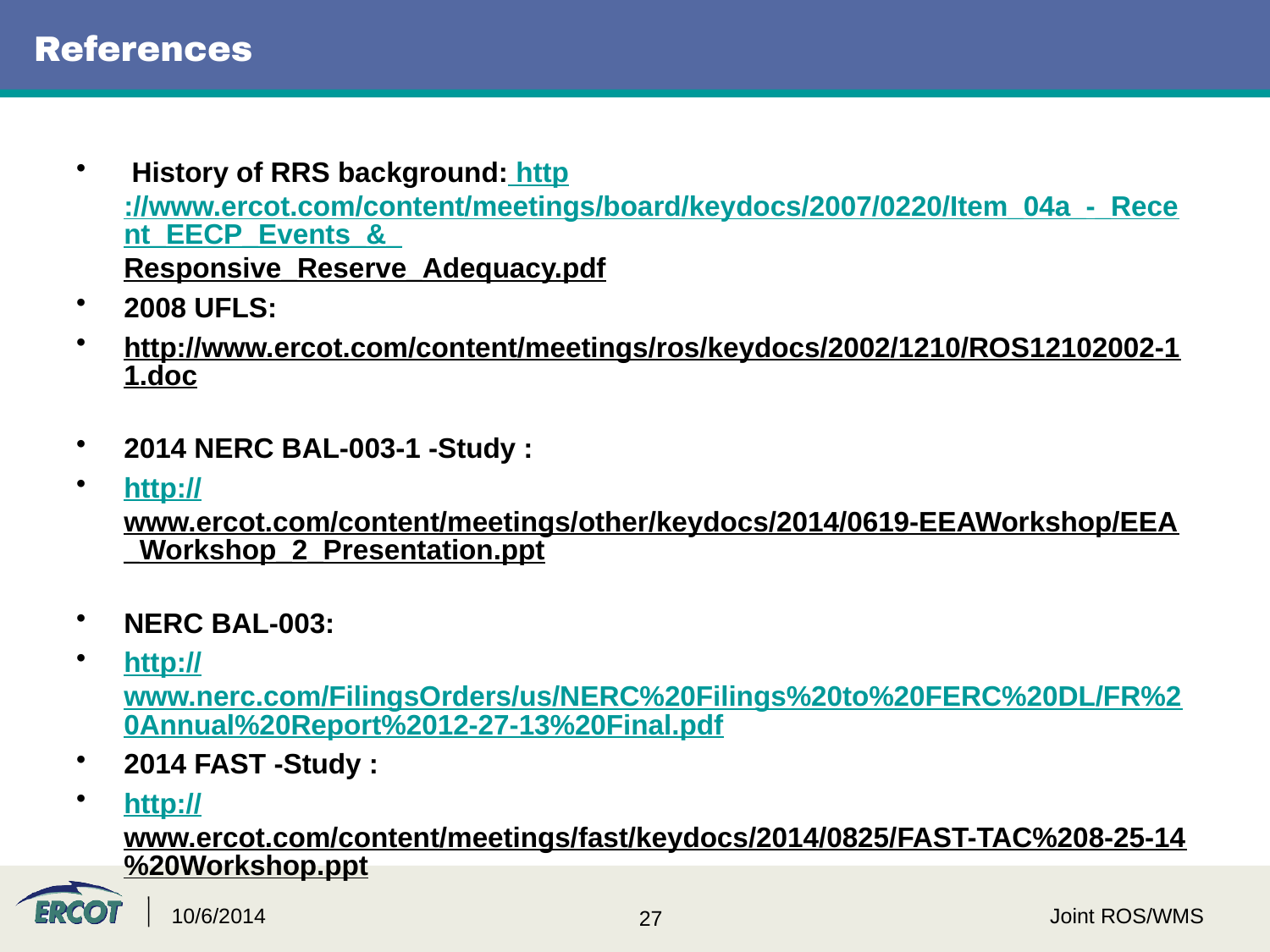

# References
 History of RRS background: http://www.ercot.com/content/meetings/board/keydocs/2007/0220/Item_04a_-_Recent_EECP_Events_&_Responsive_Reserve_Adequacy.pdf
2008 UFLS:
http://www.ercot.com/content/meetings/ros/keydocs/2002/1210/ROS12102002-11.doc
2014 NERC BAL-003-1 -Study :
http://www.ercot.com/content/meetings/other/keydocs/2014/0619-EEAWorkshop/EEA_Workshop_2_Presentation.ppt
NERC BAL-003:
http://www.nerc.com/FilingsOrders/us/NERC%20Filings%20to%20FERC%20DL/FR%20Annual%20Report%2012-27-13%20Final.pdf
2014 FAST -Study :
http://www.ercot.com/content/meetings/fast/keydocs/2014/0825/FAST-TAC%208-25-14%20Workshop.ppt
10/6/2014
Joint ROS/WMS